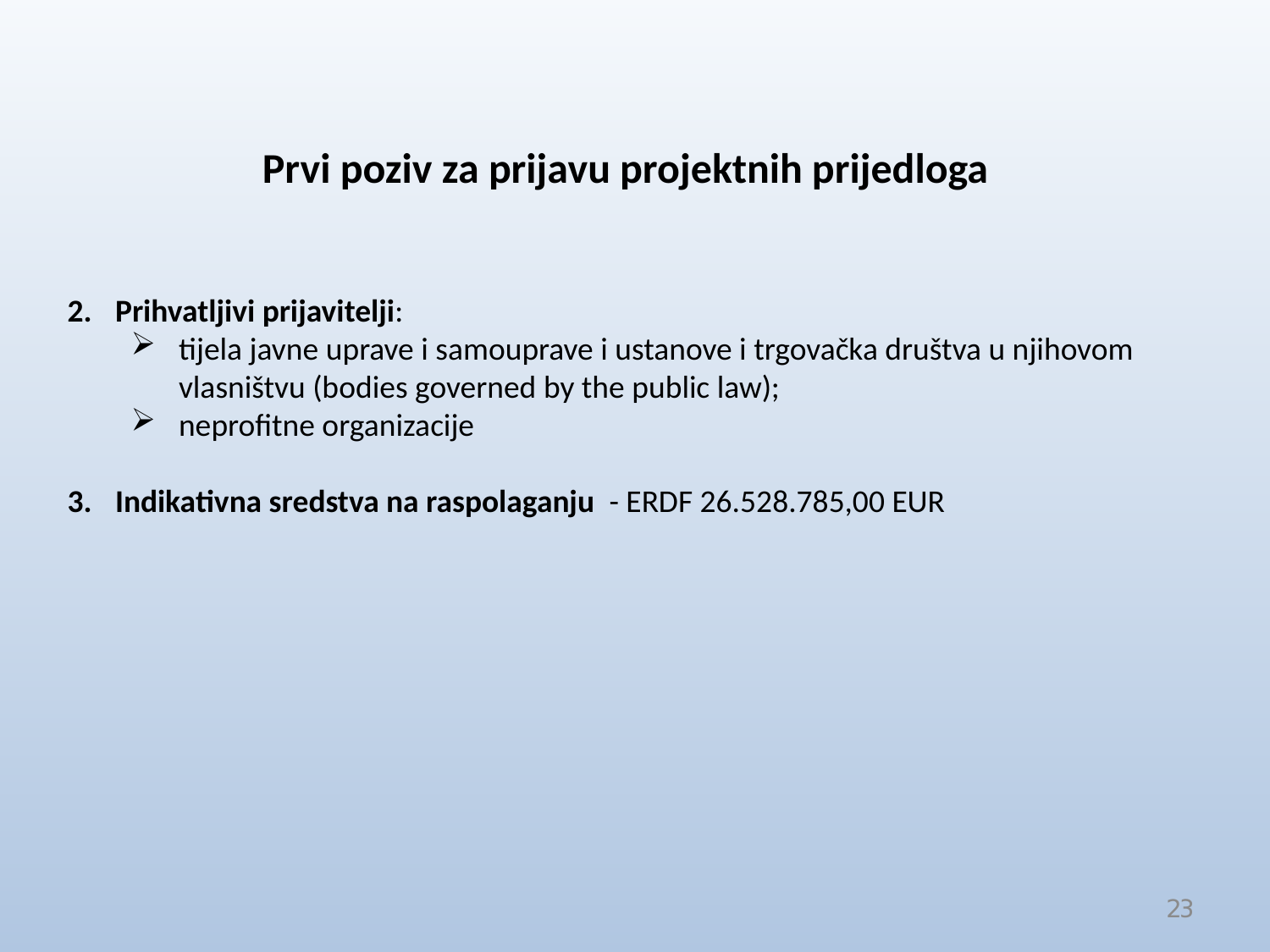

# Prvi poziv za prijavu projektnih prijedloga

Prihvatljivi prijavitelji:
tijela javne uprave i samouprave i ustanove i trgovačka društva u njihovom vlasništvu (bodies governed by the public law);
neprofitne organizacije

Indikativna sredstva na raspolaganju  - ERDF 26.528.785,00 EUR
23